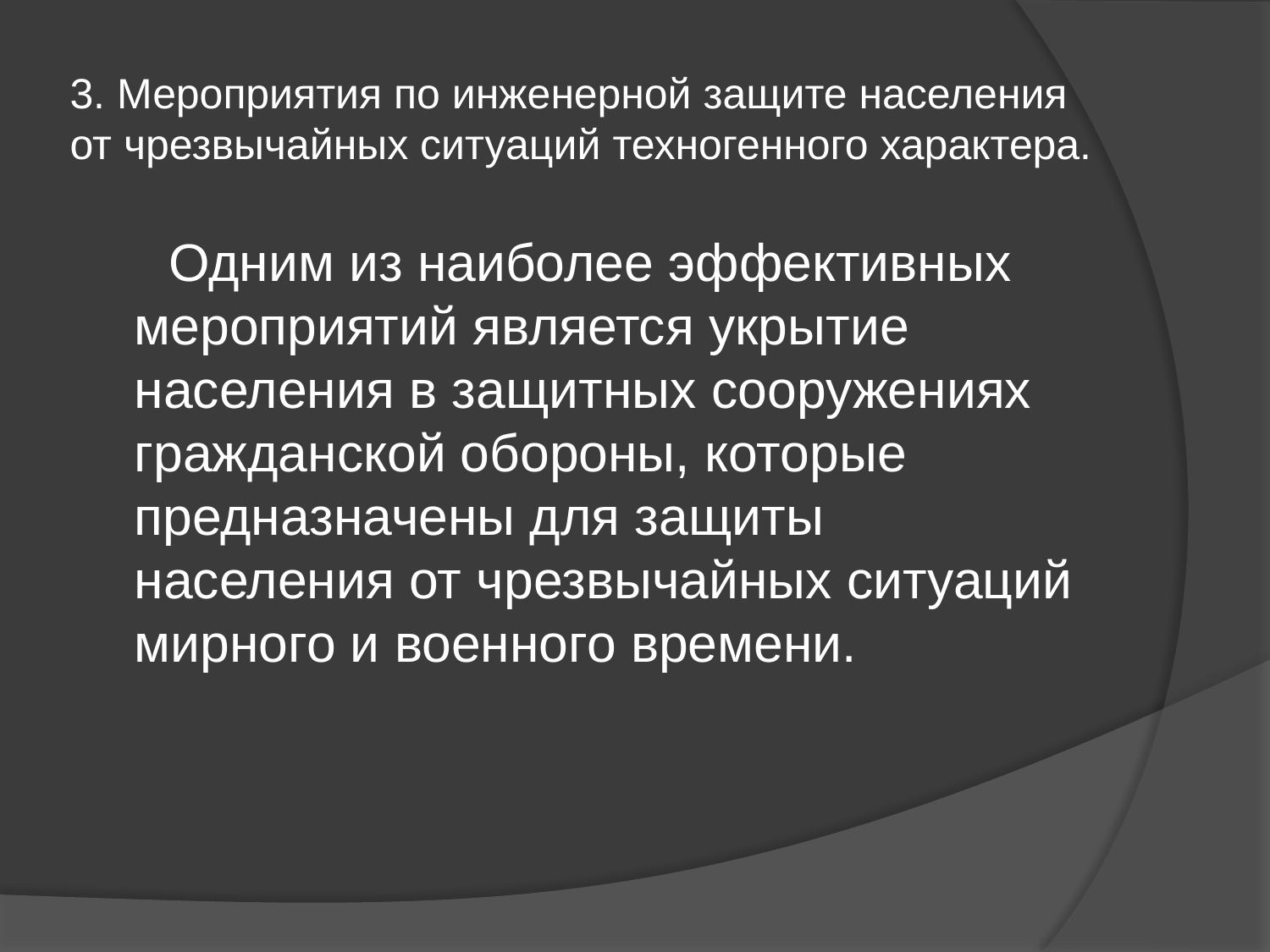

# 3. Мероприятия по инженерной защите населения от чрезвычайных ситуаций техногенного характера.
      Одним из наиболее эффективных мероприятий является укрытие населения в защитных сооружениях гражданской обороны, которые предназначены для защиты населения от чрезвычайных ситуаций мирного и военного времени.